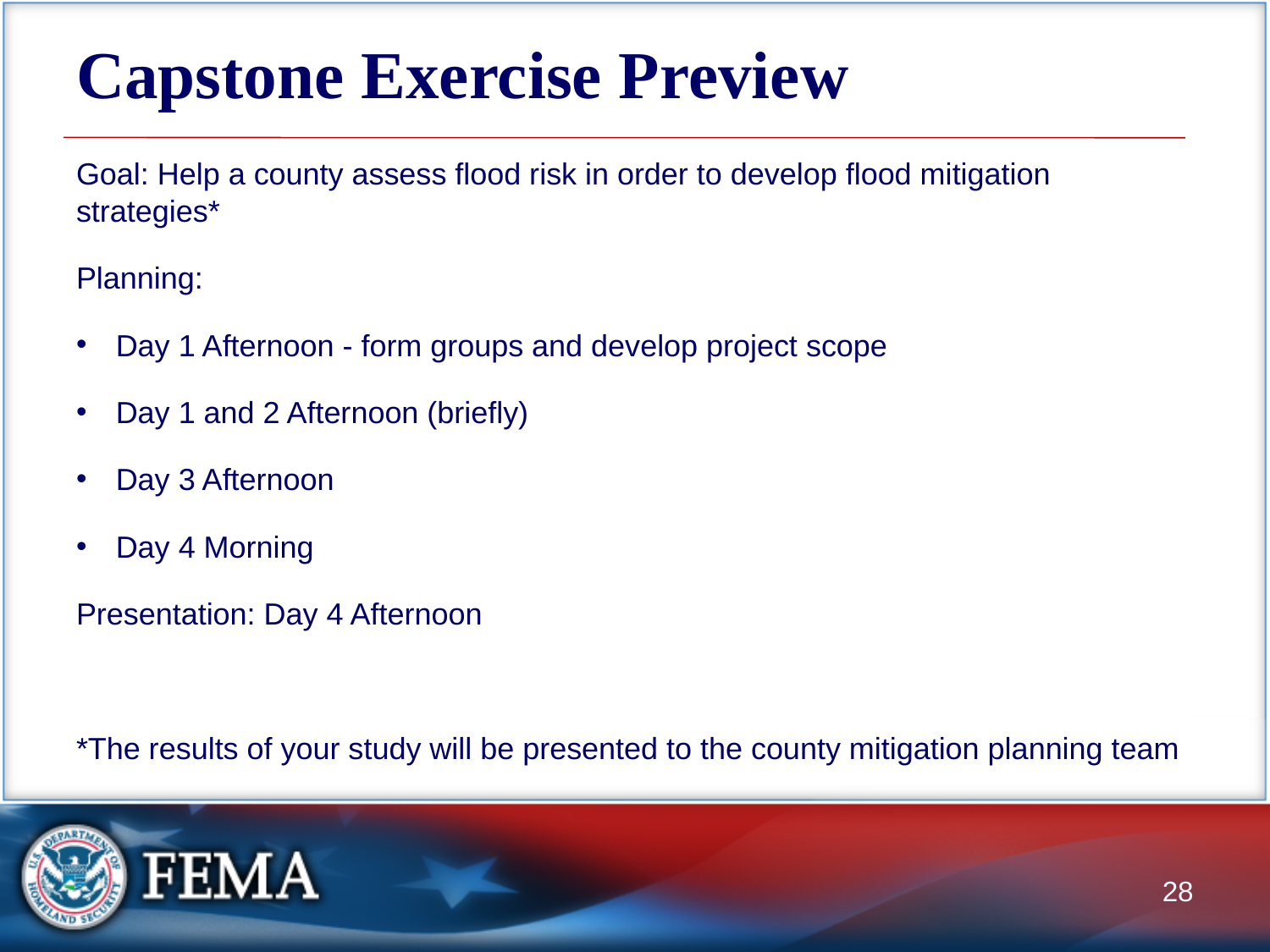

# Capstone Exercise Preview
Goal: Help a county assess flood risk in order to develop flood mitigation strategies*
Planning:
Day 1 Afternoon - form groups and develop project scope
Day 1 and 2 Afternoon (briefly)
Day 3 Afternoon
Day 4 Morning
Presentation: Day 4 Afternoon

*The results of your study will be presented to the county mitigation planning team
28